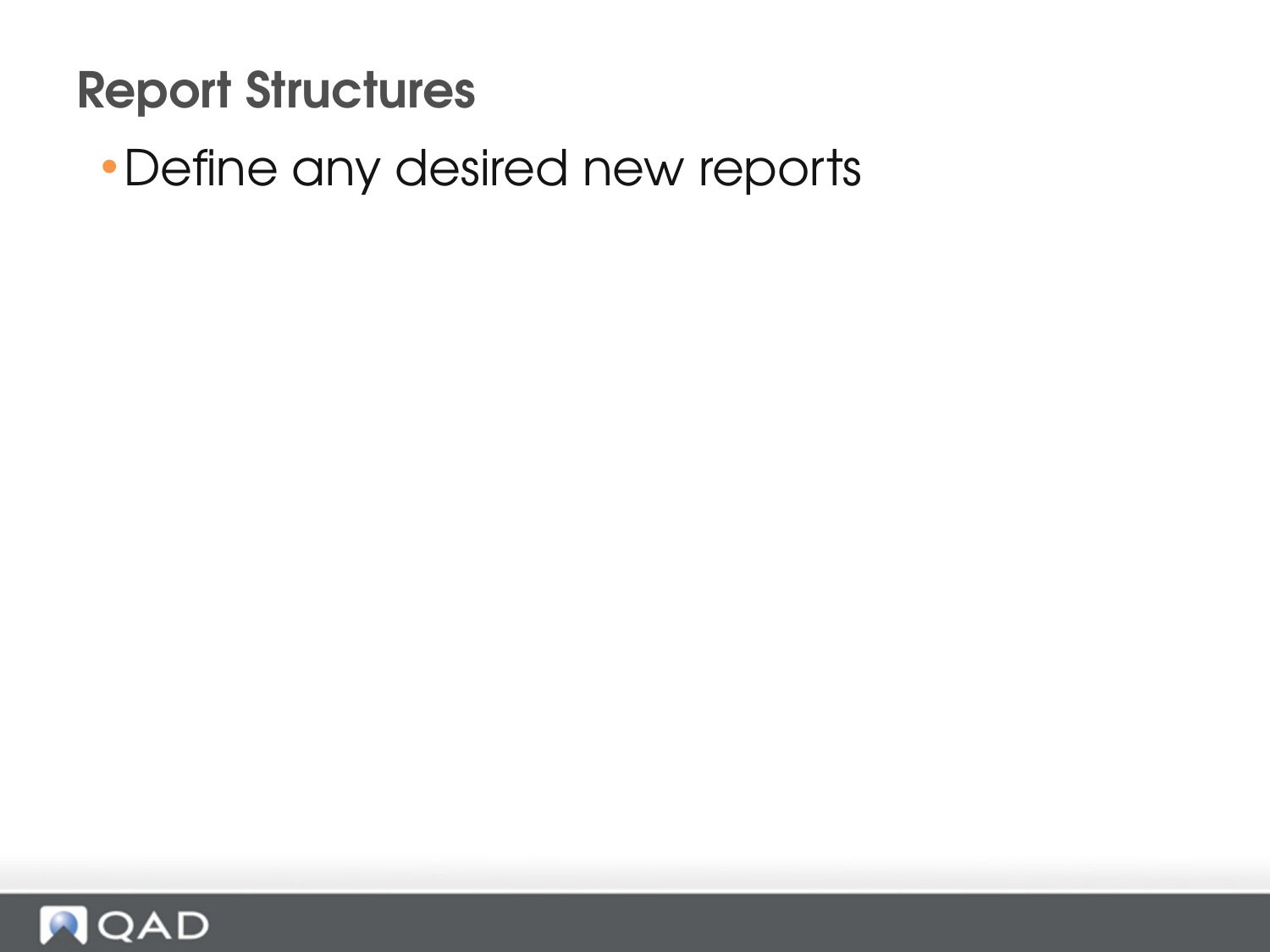

# Report Structures
Define any desired new reports